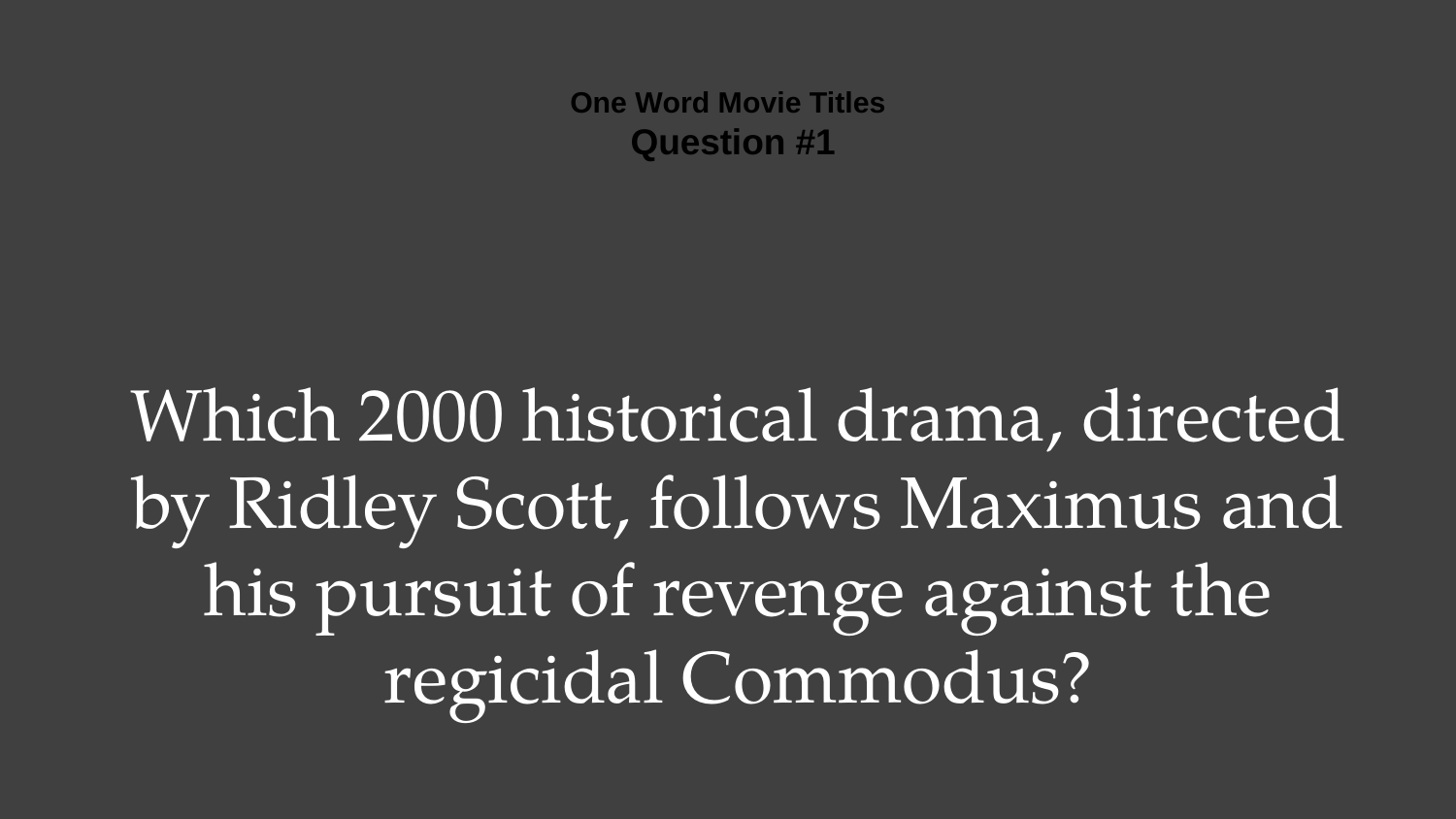

# One Word Movie Titles Question #1
Which 2000 historical drama, directed by Ridley Scott, follows Maximus and his pursuit of revenge against the regicidal Commodus?